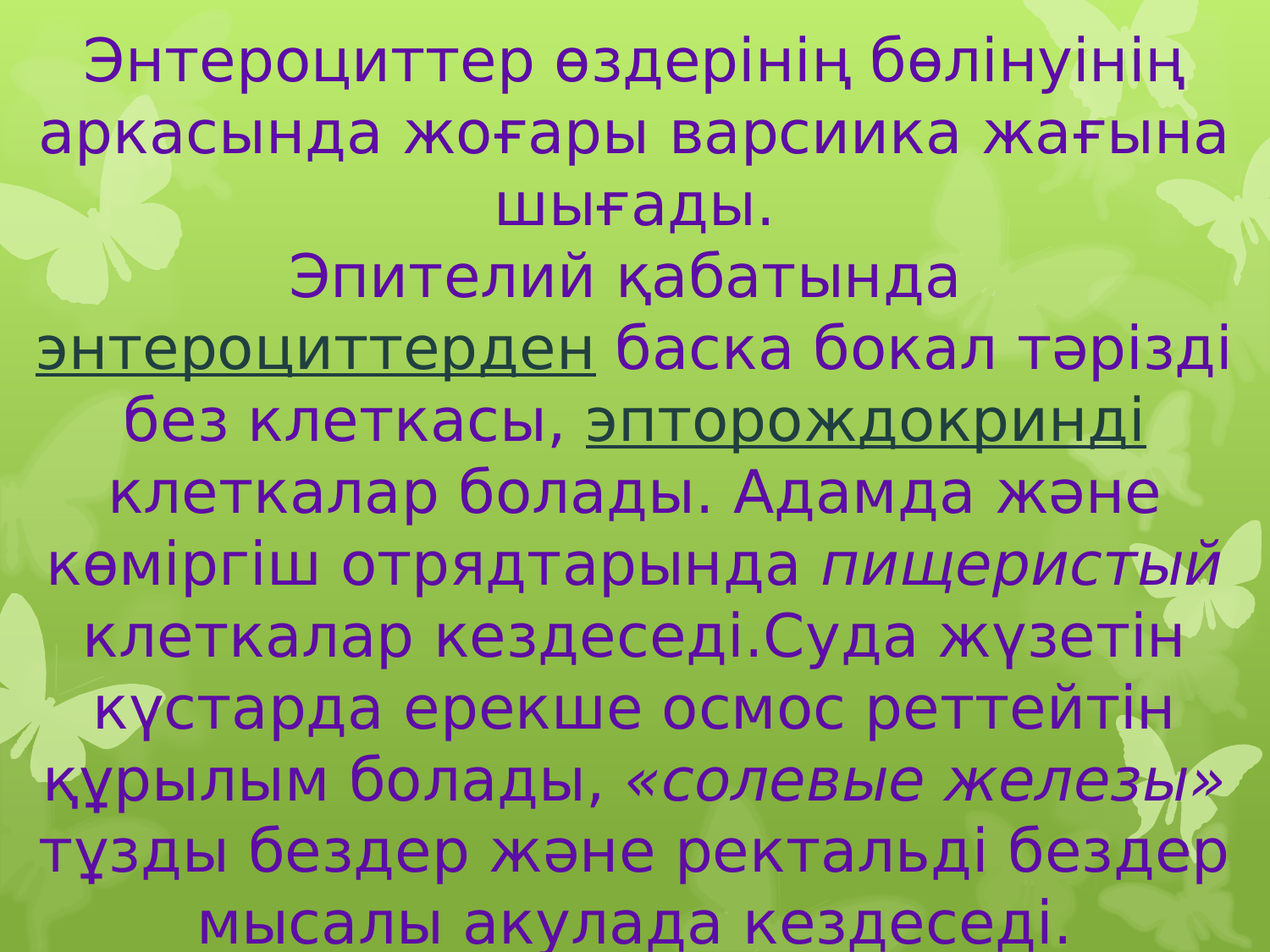

Энтероциттер өздерінің бөлінуінің аркасында жоғары варсиика жағына шығады.
Эпителий қабатында энтероциттерден баска бокал тәрізді без клеткасы, эпторождокринді клеткалар болады. Адамда және көміргіш отрядтарында пищеристый клеткалар кездеседі.Суда жүзетін күстарда ерекше осмос реттейтін құрылым болады, «солевые железы» тұзды бездер және ректальді бездер мысалы акулада кездеседі.